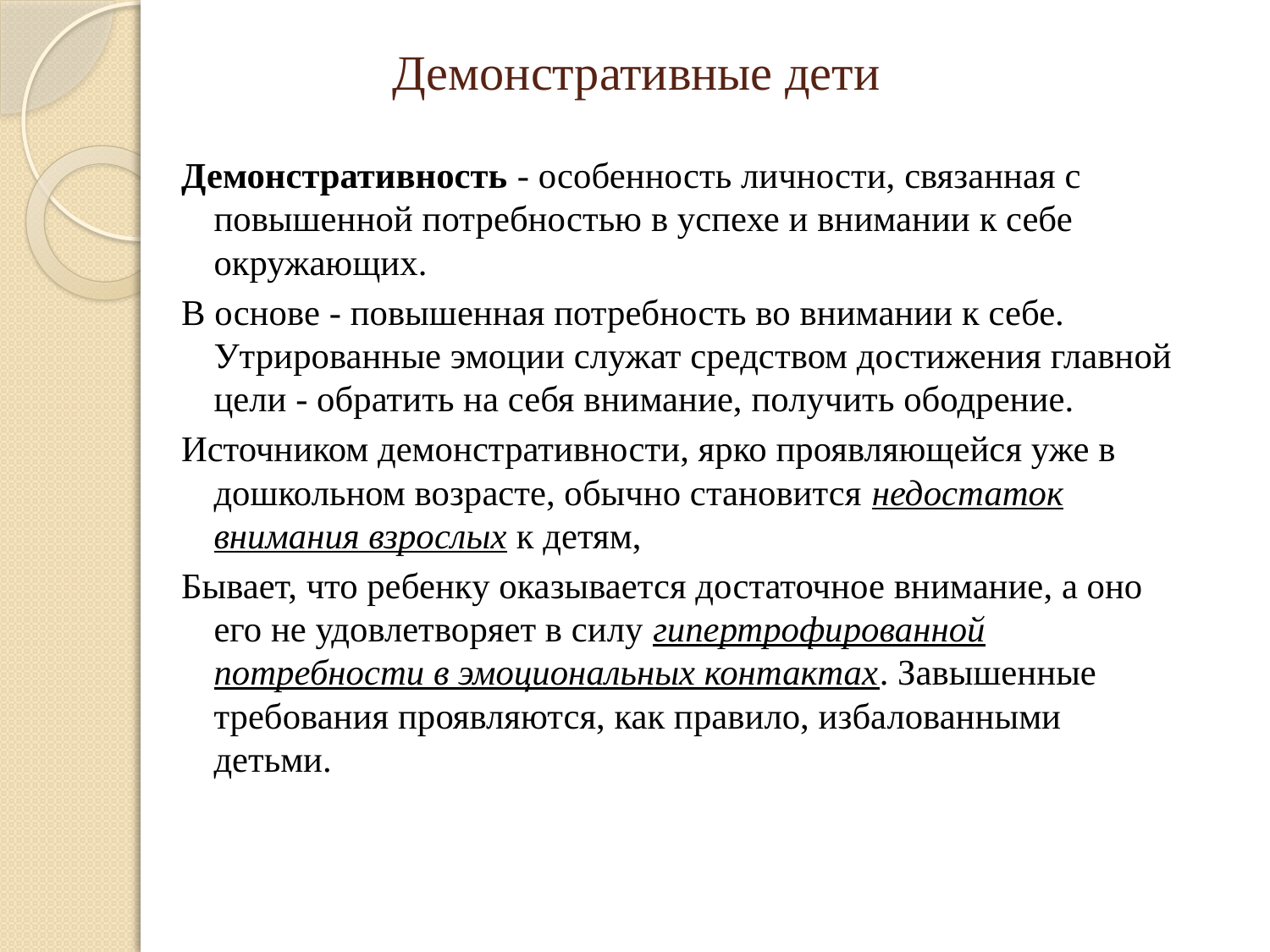

# Демонстративные дети
Демонстративность - особенность личности, связанная с повышенной потребностью в успехе и внимании к себе окружающих.
В основе - повышенная потребность во внимании к себе.  Утрированные эмоции служат средством достижения главной цели - обратить на себя внимание, получить ободрение.
Источником демонстративности, ярко проявляющейся уже в дошкольном возрасте, обычно становится недостаток внимания взрослых к детям,
Бывает, что ребенку оказывается достаточное внимание, а оно его не удовлетворяет в силу гипертрофированной потребности в эмоциональных контактах. Завышенные требования проявляются, как правило, избалованными детьми.